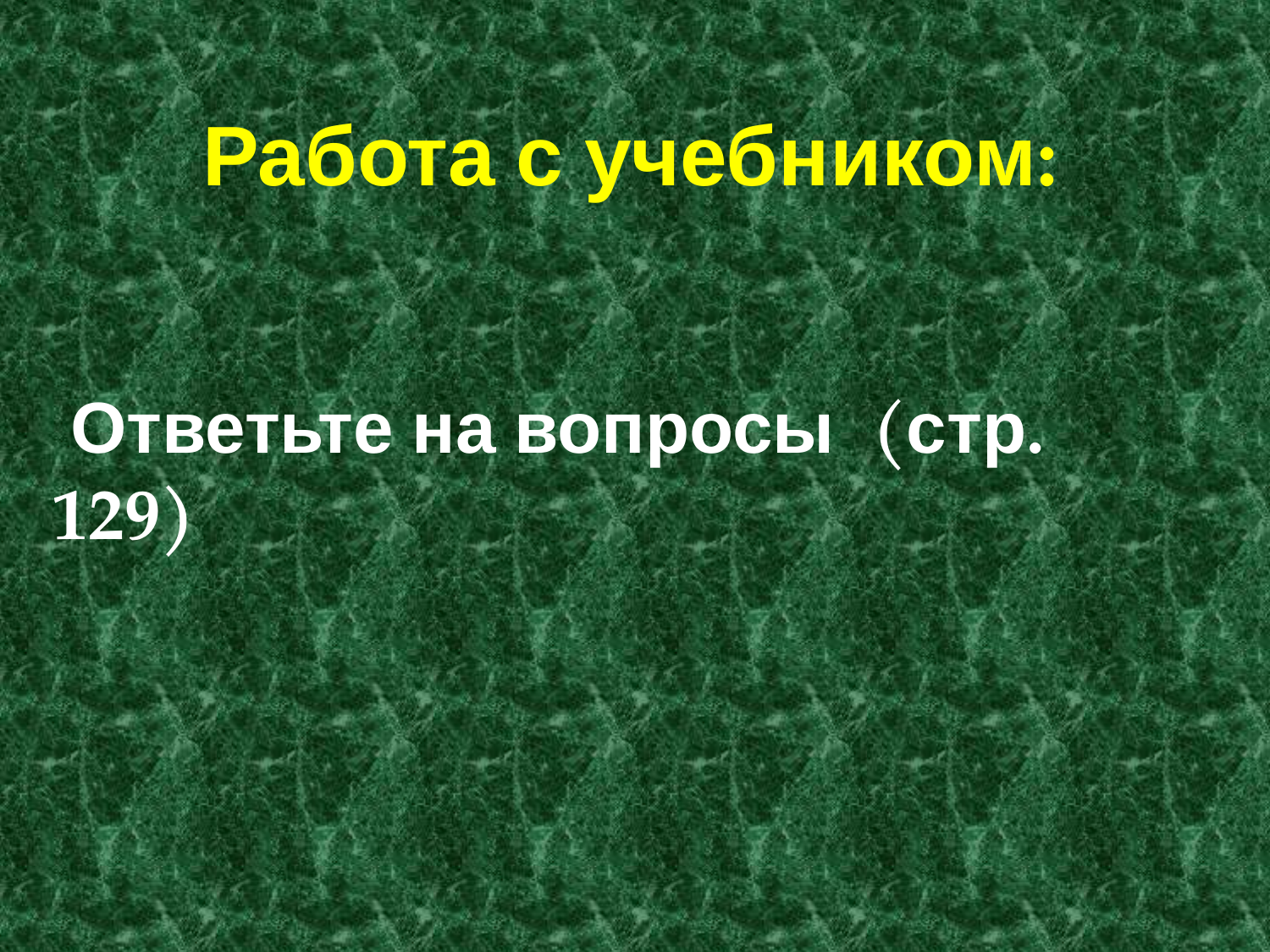

Работа с учебником:
# Ответьте на вопросы  (стр. 129)